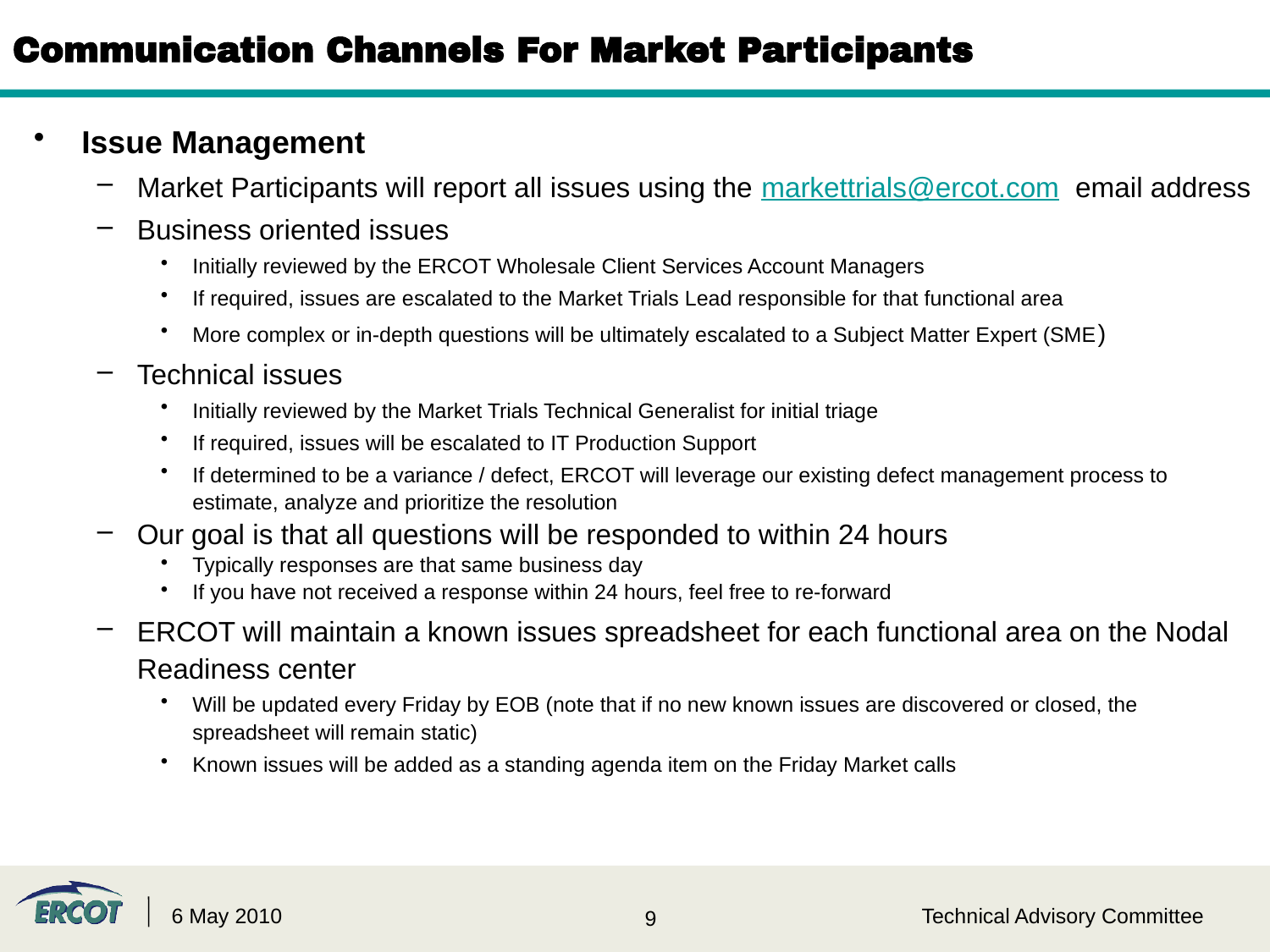

# Communication Channels For Market Participants

Issue Management
Market Participants will report all issues using the markettrials@ercot.com  email address
Business oriented issues
Initially reviewed by the ERCOT Wholesale Client Services Account Managers
If required, issues are escalated to the Market Trials Lead responsible for that functional area
More complex or in-depth questions will be ultimately escalated to a Subject Matter Expert (SME)
Technical issues
Initially reviewed by the Market Trials Technical Generalist for initial triage
If required, issues will be escalated to IT Production Support
If determined to be a variance / defect, ERCOT will leverage our existing defect management process to estimate, analyze and prioritize the resolution
Our goal is that all questions will be responded to within 24 hours
Typically responses are that same business day
If you have not received a response within 24 hours, feel free to re-forward
ERCOT will maintain a known issues spreadsheet for each functional area on the Nodal Readiness center
Will be updated every Friday by EOB (note that if no new known issues are discovered or closed, the spreadsheet will remain static)
Known issues will be added as a standing agenda item on the Friday Market calls

6 May 2010
Technical Advisory Committee